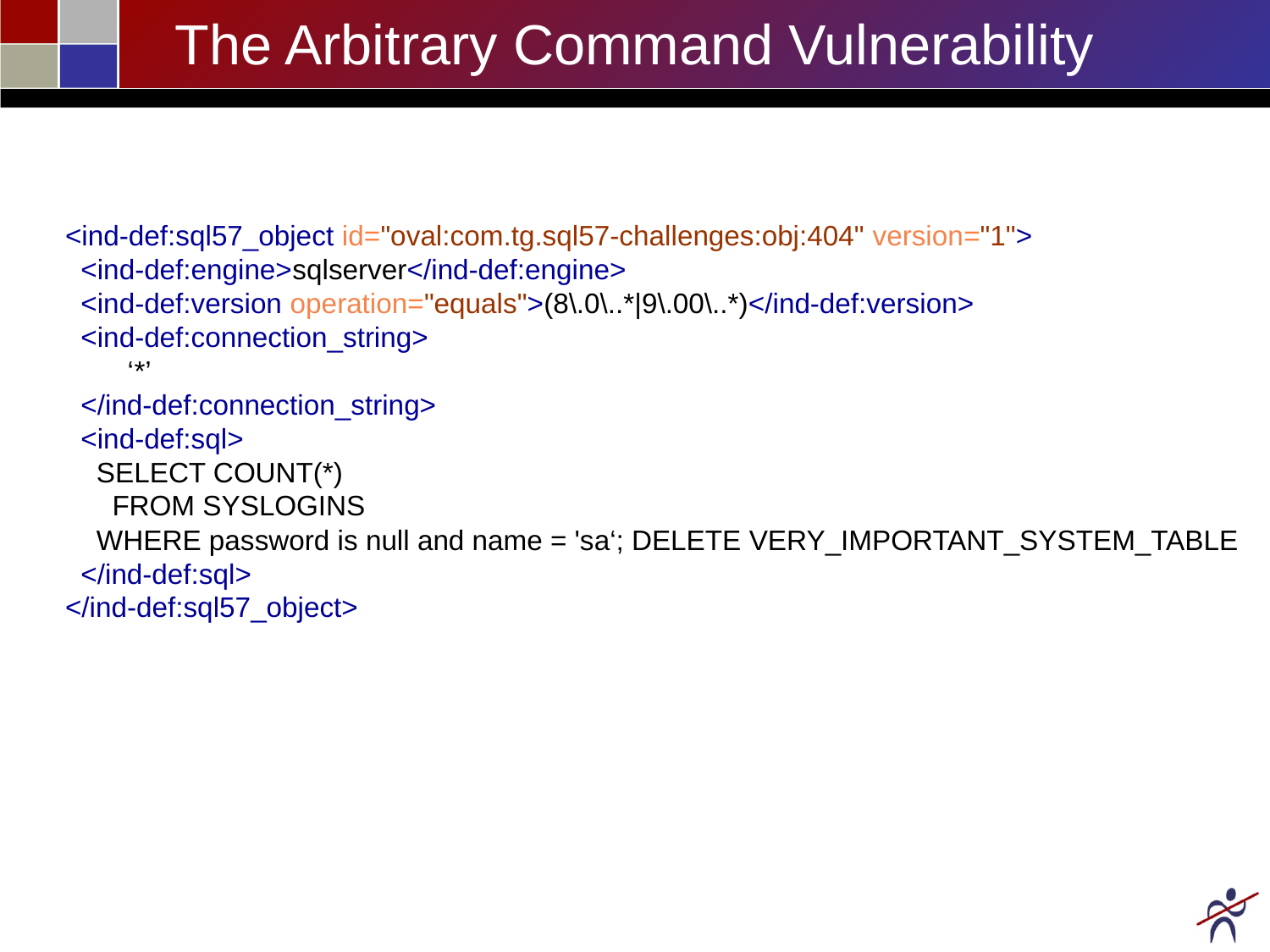

# The Arbitrary Command Vulnerability
    <ind-def:sql57_object id="oval:com.tg.sql57-challenges:obj:404" version="1">
      <ind-def:engine>sqlserver</ind-def:engine>
      <ind-def:version operation="equals">(8\.0\..*|9\.00\..*)</ind-def:version>
      <ind-def:connection_string>
            ‘*’
      </ind-def:connection_string>
      <ind-def:sql>
        SELECT COUNT(*)
          FROM SYSLOGINS
        WHERE password is null and name = 'sa‘; DELETE VERY_IMPORTANT_SYSTEM_TABLE
      </ind-def:sql>
    </ind-def:sql57_object>